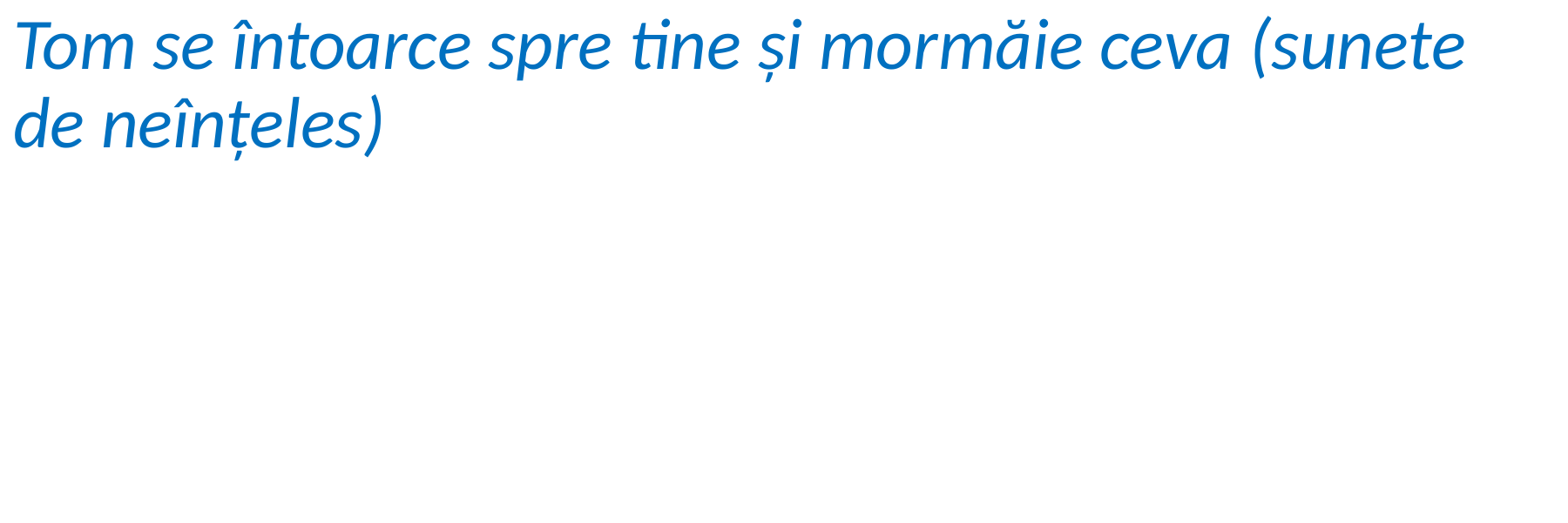

Tom se întoarce spre tine și mormăie ceva (sunete de neînțeles)